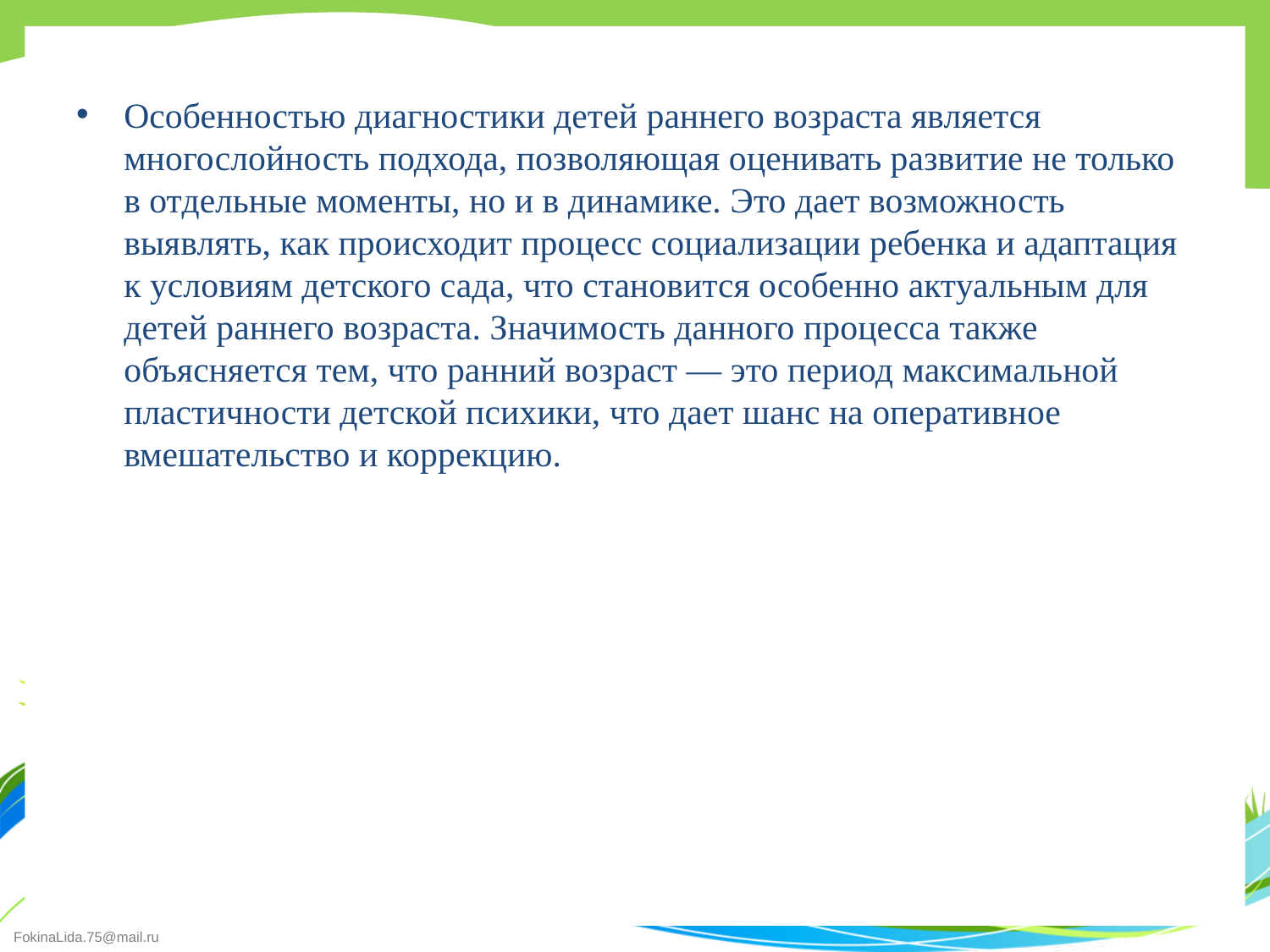

#
Особенностью диагностики детей раннего возраста является многослойность подхода, позволяющая оценивать развитие не только в отдельные моменты, но и в динамике. Это дает возможность выявлять, как происходит процесс социализации ребенка и адаптация к условиям детского сада, что становится особенно актуальным для детей раннего возраста. Значимость данного процесса также объясняется тем, что ранний возраст — это период максимальной пластичности детской психики, что дает шанс на оперативное вмешательство и коррекцию.